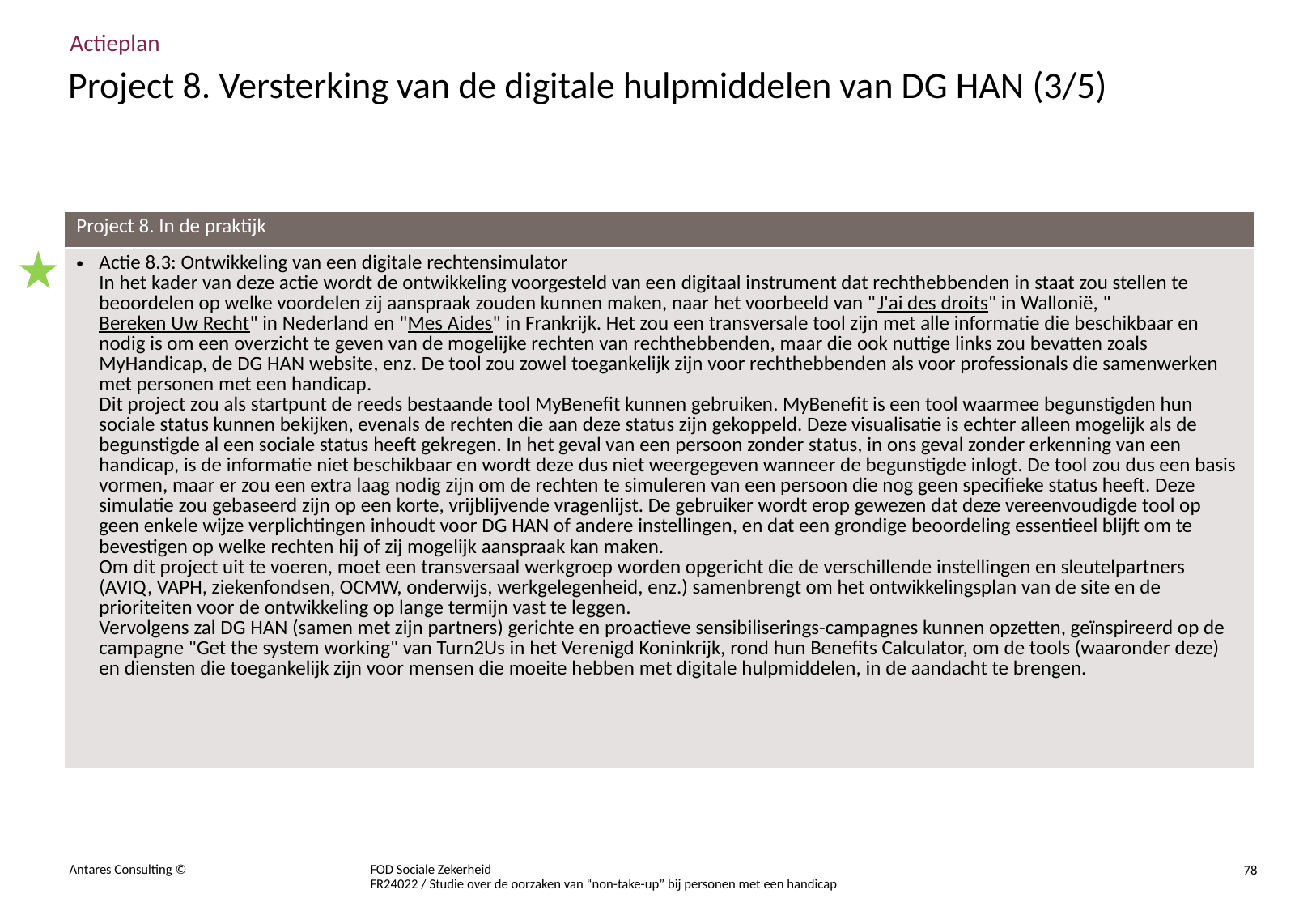

Actieplan
# Project 8. Versterking van de digitale hulpmiddelen van DG HAN (3/5)
| Project 8. In de praktijk |
| --- |
| Actie 8.3: Ontwikkeling van een digitale rechtensimulator In het kader van deze actie wordt de ontwikkeling voorgesteld van een digitaal instrument dat rechthebbenden in staat zou stellen te beoordelen op welke voordelen zij aanspraak zouden kunnen maken, naar het voorbeeld van "J'ai des droits" in Wallonië, "Bereken Uw Recht" in Nederland en "Mes Aides" in Frankrijk. Het zou een transversale tool zijn met alle informatie die beschikbaar en nodig is om een overzicht te geven van de mogelijke rechten van rechthebbenden, maar die ook nuttige links zou bevatten zoals MyHandicap, de DG HAN website, enz. De tool zou zowel toegankelijk zijn voor rechthebbenden als voor professionals die samenwerken met personen met een handicap. Dit project zou als startpunt de reeds bestaande tool MyBenefit kunnen gebruiken. MyBenefit is een tool waarmee begunstigden hun sociale status kunnen bekijken, evenals de rechten die aan deze status zijn gekoppeld. Deze visualisatie is echter alleen mogelijk als de begunstigde al een sociale status heeft gekregen. In het geval van een persoon zonder status, in ons geval zonder erkenning van een handicap, is de informatie niet beschikbaar en wordt deze dus niet weergegeven wanneer de begunstigde inlogt. De tool zou dus een basis vormen, maar er zou een extra laag nodig zijn om de rechten te simuleren van een persoon die nog geen specifieke status heeft. Deze simulatie zou gebaseerd zijn op een korte, vrijblijvende vragenlijst. De gebruiker wordt erop gewezen dat deze vereenvoudigde tool op geen enkele wijze verplichtingen inhoudt voor DG HAN of andere instellingen, en dat een grondige beoordeling essentieel blijft om te bevestigen op welke rechten hij of zij mogelijk aanspraak kan maken. Om dit project uit te voeren, moet een transversaal werkgroep worden opgericht die de verschillende instellingen en sleutelpartners (AVIQ, VAPH, ziekenfondsen, OCMW, onderwijs, werkgelegenheid, enz.) samenbrengt om het ontwikkelingsplan van de site en de prioriteiten voor de ontwikkeling op lange termijn vast te leggen. Vervolgens zal DG HAN (samen met zijn partners) gerichte en proactieve sensibiliserings-campagnes kunnen opzetten, geïnspireerd op de campagne "Get the system working" van Turn2Us in het Verenigd Koninkrijk, rond hun Benefits Calculator, om de tools (waaronder deze) en diensten die toegankelijk zijn voor mensen die moeite hebben met digitale hulpmiddelen, in de aandacht te brengen. |